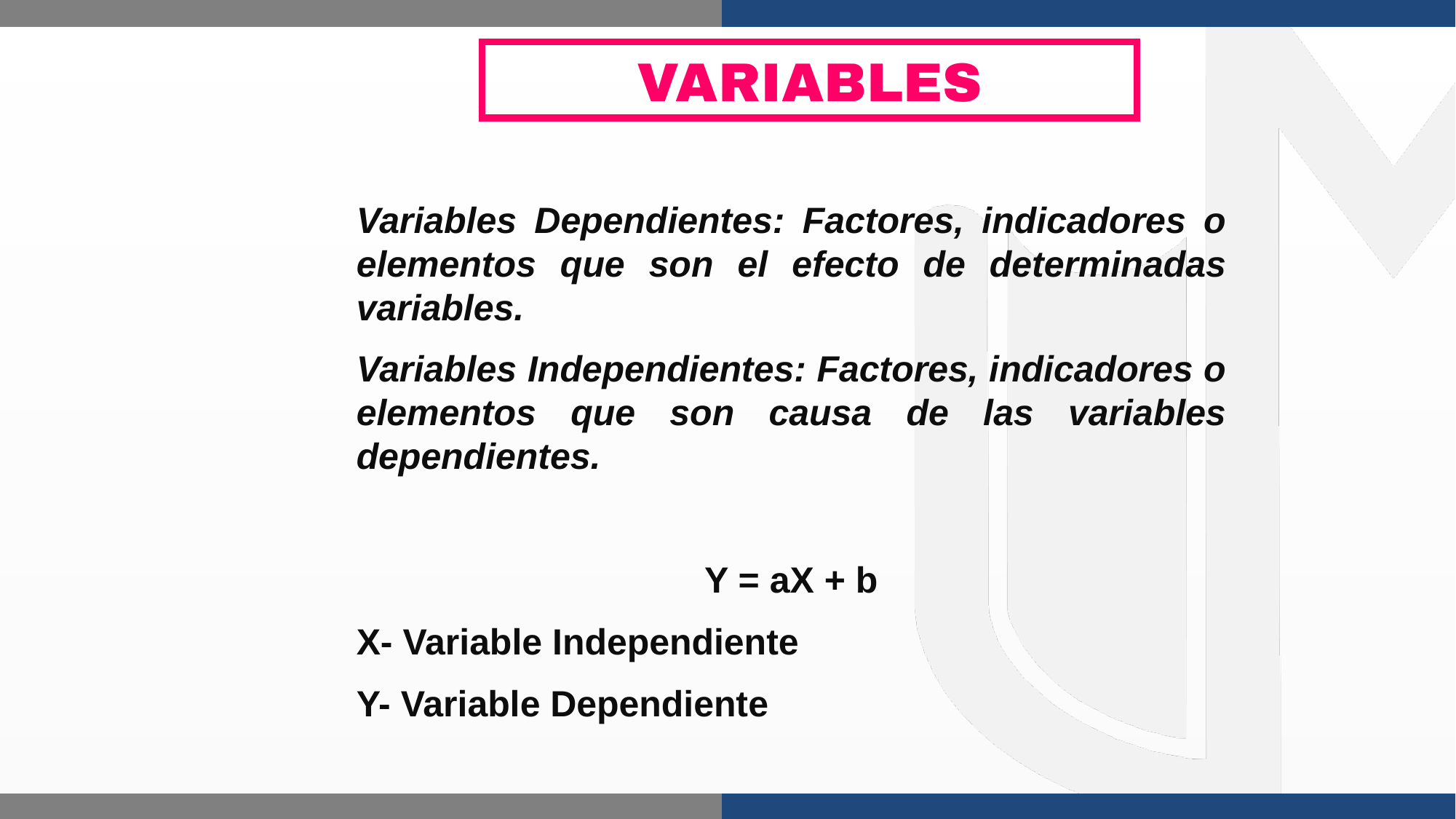

VARIABLES
Variables Dependientes: Factores, indicadores o elementos que son el efecto de determinadas variables.
Variables Independientes: Factores, indicadores o elementos que son causa de las variables dependientes.

Y = aX + b
X- Variable Independiente
Y- Variable Dependiente